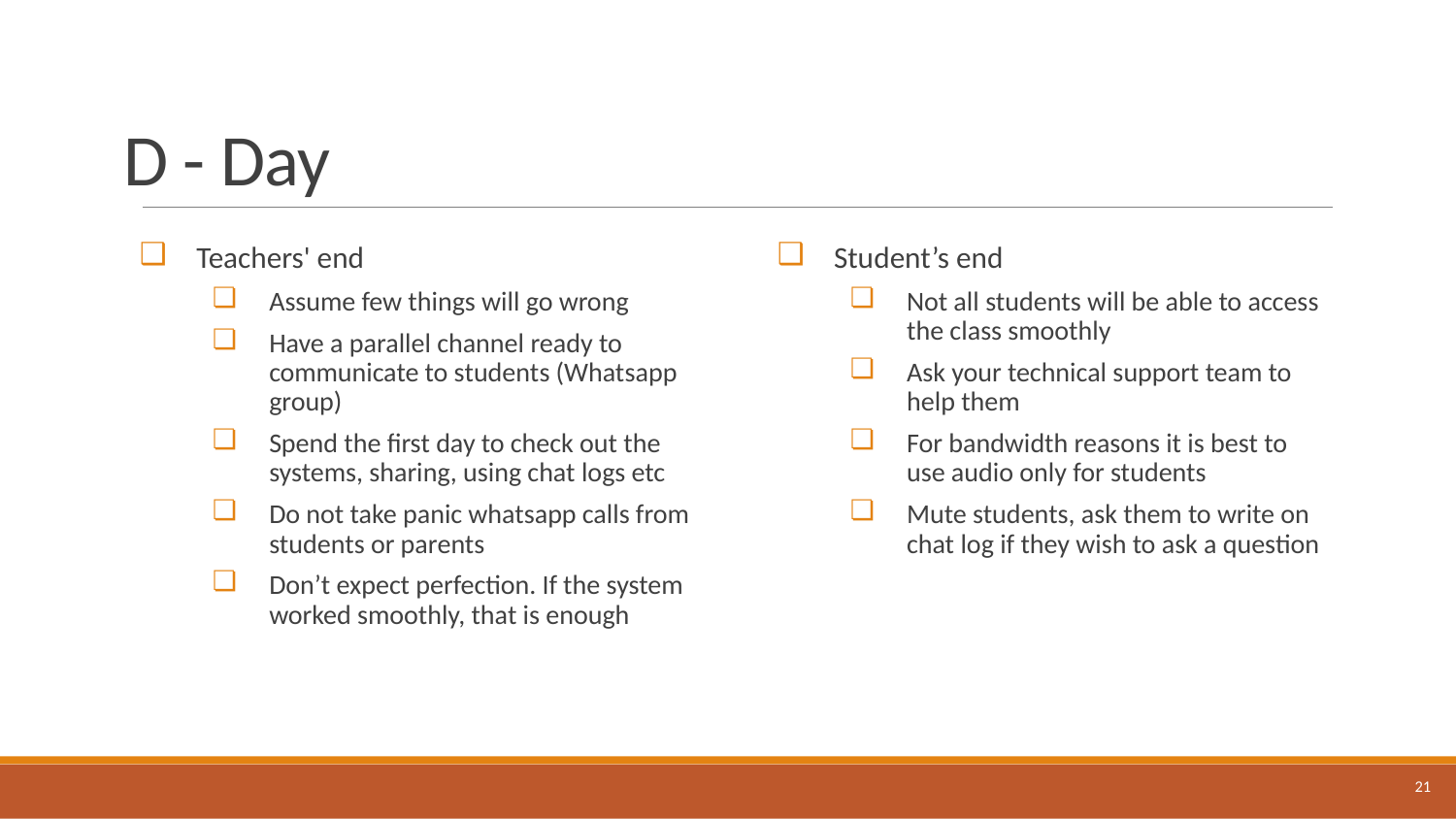

# D - Day
Teachers' end
Assume few things will go wrong
Have a parallel channel ready to communicate to students (Whatsapp group)
Spend the first day to check out the systems, sharing, using chat logs etc
Do not take panic whatsapp calls from students or parents
Don’t expect perfection. If the system worked smoothly, that is enough

Student’s end
Not all students will be able to access the class smoothly
Ask your technical support team to help them
For bandwidth reasons it is best to use audio only for students
Mute students, ask them to write on chat log if they wish to ask a question

21